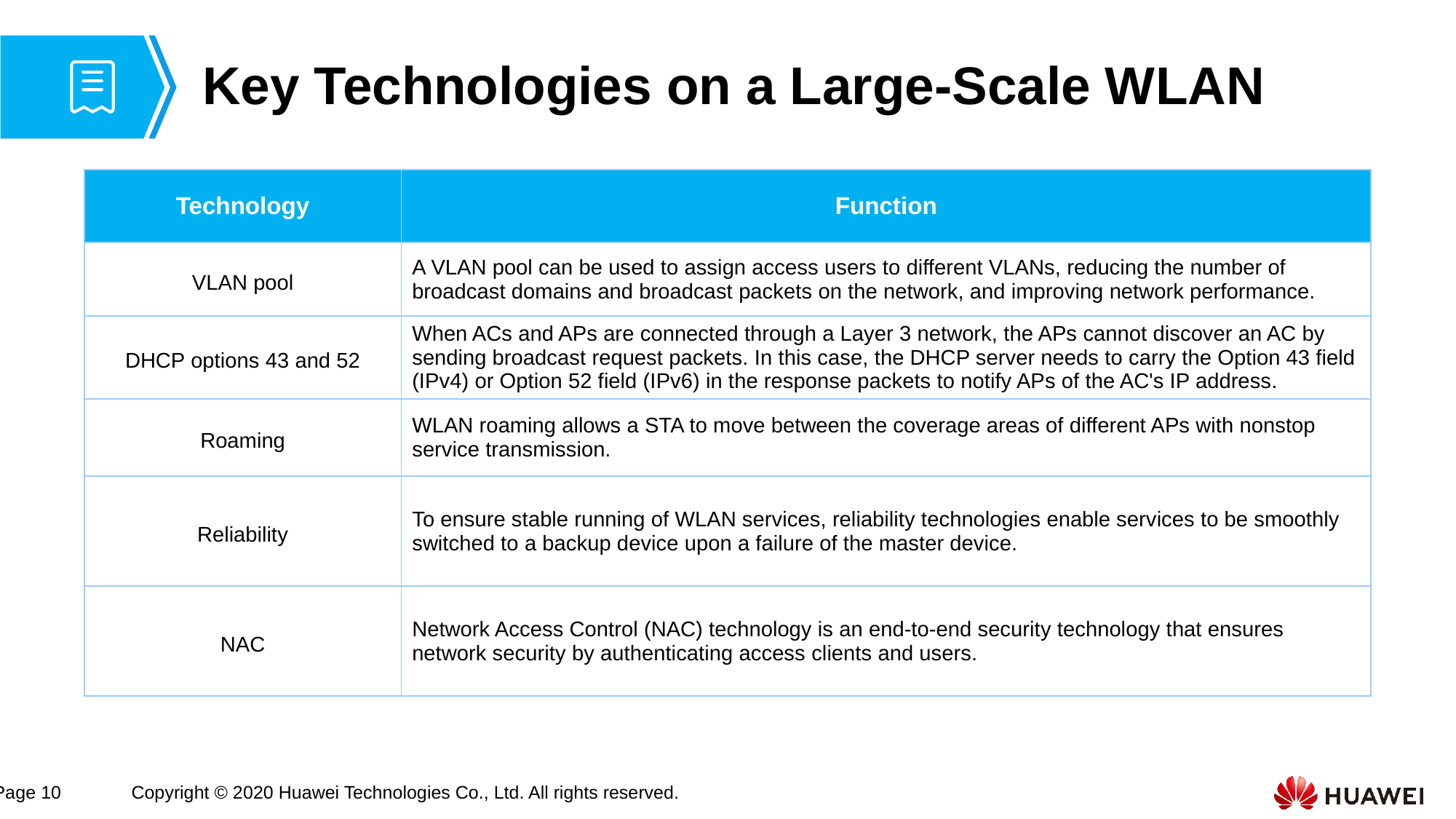

# Key Technologies on a Large-Scale WLAN
| Technology | Function |
| --- | --- |
| VLAN pool | A VLAN pool can be used to assign access users to different VLANs, reducing the number of broadcast domains and broadcast packets on the network, and improving network performance. |
| DHCP options 43 and 52 | When ACs and APs are connected through a Layer 3 network, the APs cannot discover an AC by sending broadcast request packets. In this case, the DHCP server needs to carry the Option 43 field (IPv4) or Option 52 field (IPv6) in the response packets to notify APs of the AC's IP address. |
| Roaming | WLAN roaming allows a STA to move between the coverage areas of different APs with nonstop service transmission. |
| Reliability | To ensure stable running of WLAN services, reliability technologies enable services to be smoothly switched to a backup device upon a failure of the master device. |
| NAC | Network Access Control (NAC) technology is an end-to-end security technology that ensures network security by authenticating access clients and users. |